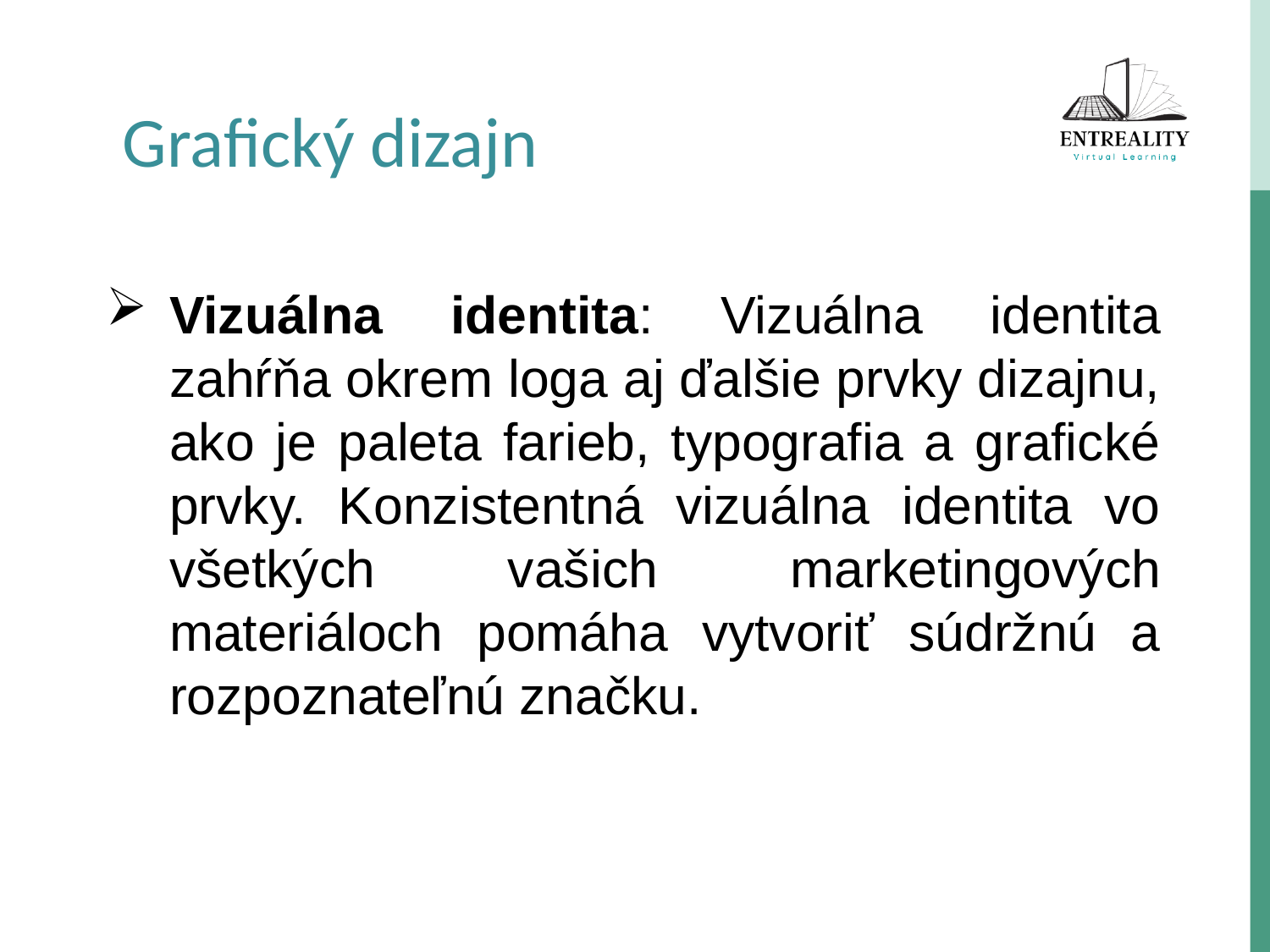

Grafický dizajn
Vizuálna identita: Vizuálna identita zahŕňa okrem loga aj ďalšie prvky dizajnu, ako je paleta farieb, typografia a grafické prvky. Konzistentná vizuálna identita vo všetkých vašich marketingových materiáloch pomáha vytvoriť súdržnú a rozpoznateľnú značku.